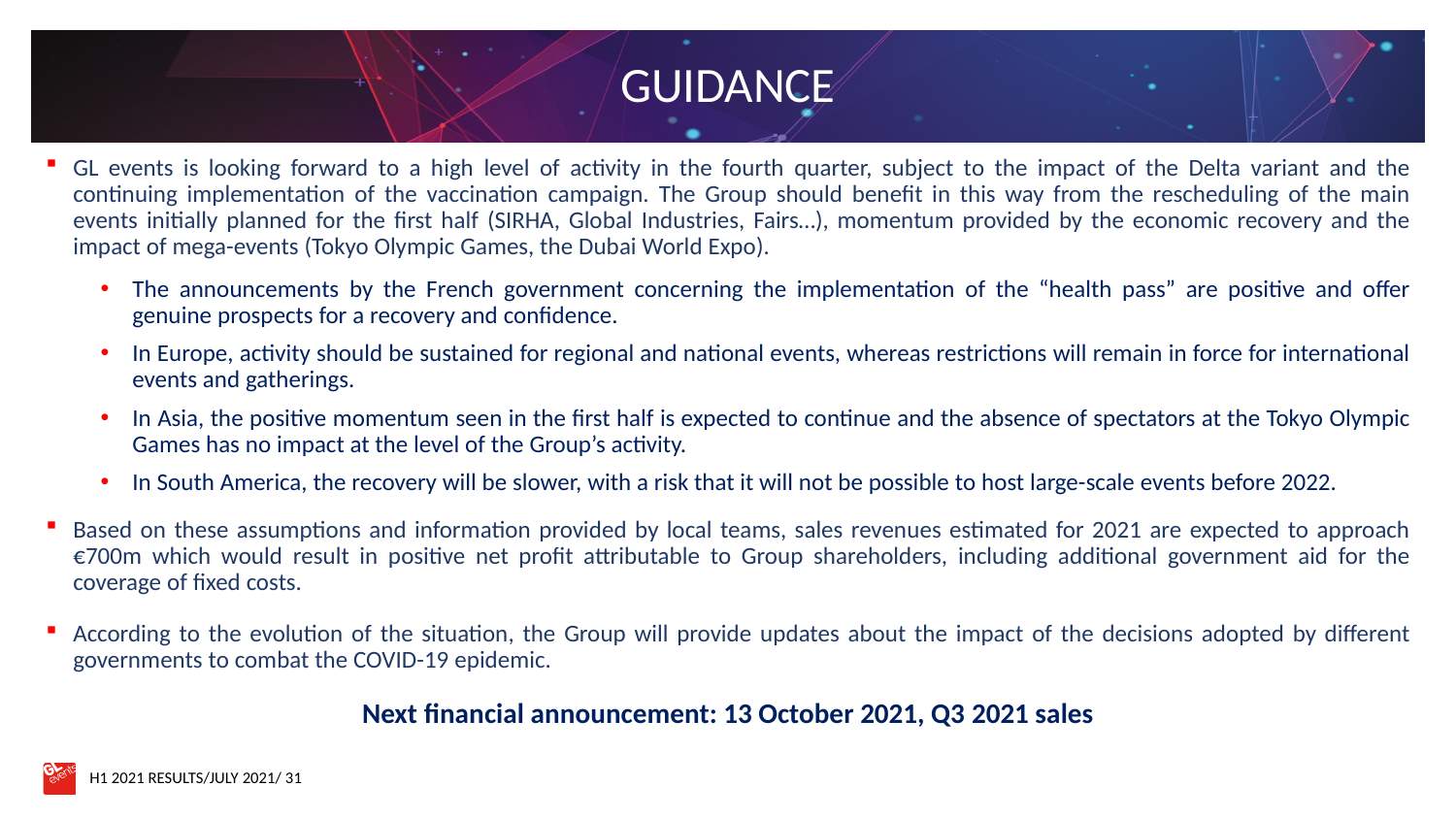

# GUIDANCE
GL events is looking forward to a high level of activity in the fourth quarter, subject to the impact of the Delta variant and the continuing implementation of the vaccination campaign. The Group should benefit in this way from the rescheduling of the main events initially planned for the first half (SIRHA, Global Industries, Fairs…), momentum provided by the economic recovery and the impact of mega-events (Tokyo Olympic Games, the Dubai World Expo).
The announcements by the French government concerning the implementation of the “health pass” are positive and offer genuine prospects for a recovery and confidence.
In Europe, activity should be sustained for regional and national events, whereas restrictions will remain in force for international events and gatherings.
In Asia, the positive momentum seen in the first half is expected to continue and the absence of spectators at the Tokyo Olympic Games has no impact at the level of the Group’s activity.
In South America, the recovery will be slower, with a risk that it will not be possible to host large-scale events before 2022.
Based on these assumptions and information provided by local teams, sales revenues estimated for 2021 are expected to approach €700m which would result in positive net profit attributable to Group shareholders, including additional government aid for the coverage of fixed costs.
According to the evolution of the situation, the Group will provide updates about the impact of the decisions adopted by different governments to combat the COVID-19 epidemic.
Next financial announcement: 13 October 2021, Q3 2021 sales